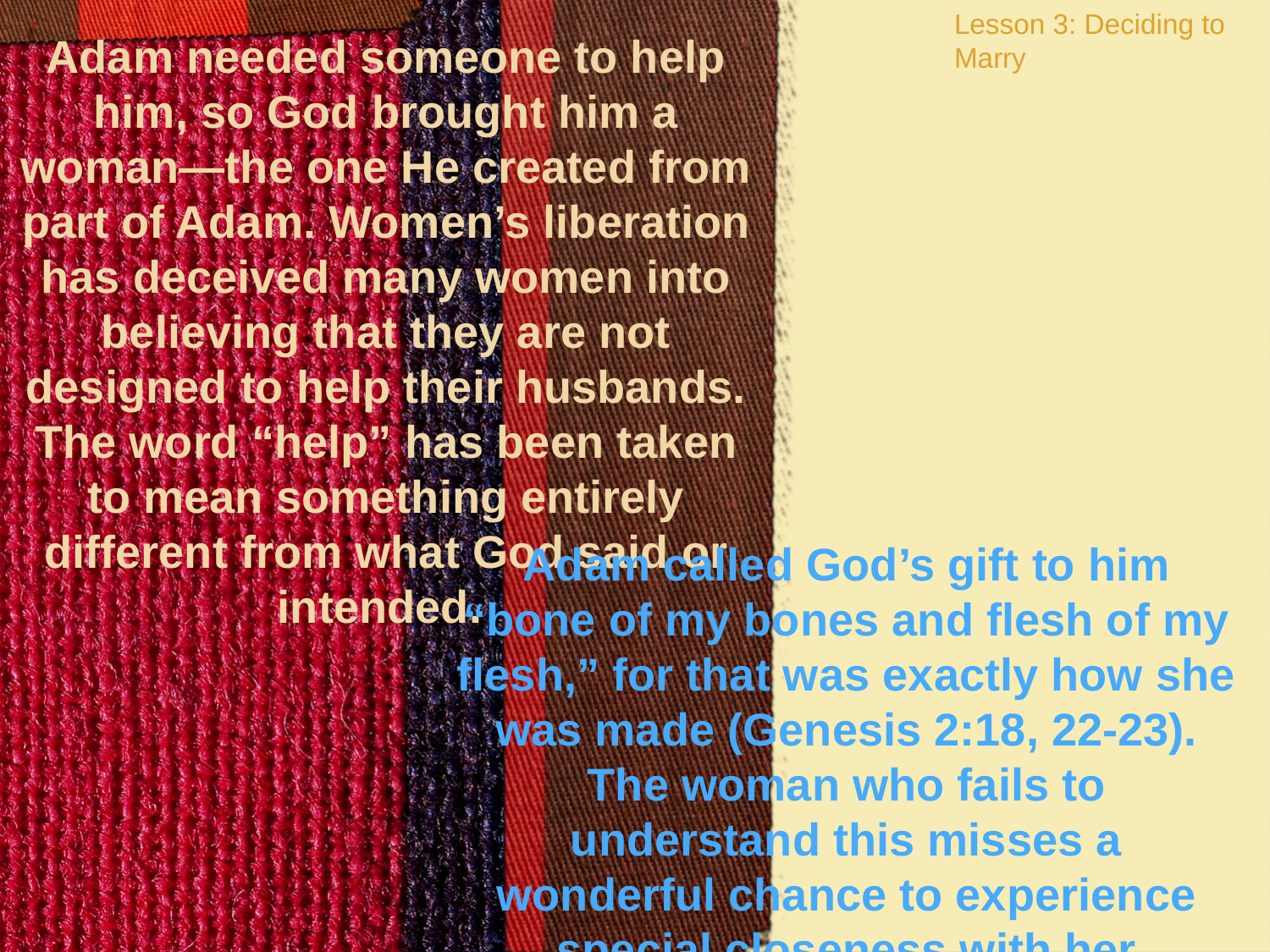

Lesson 3: Deciding to Marry
Adam needed someone to help him, so God brought him a woman—the one He created from part of Adam. Women’s liberation has deceived many women into believing that they are not designed to help their husbands. The word “help” has been taken to mean something entirely different from what God said or intended.
Adam called God’s gift to him “bone of my bones and flesh of my flesh,” for that was exactly how she was made (Genesis 2:18, 22-23). The woman who fails to understand this misses a wonderful chance to experience special closeness with her husband.